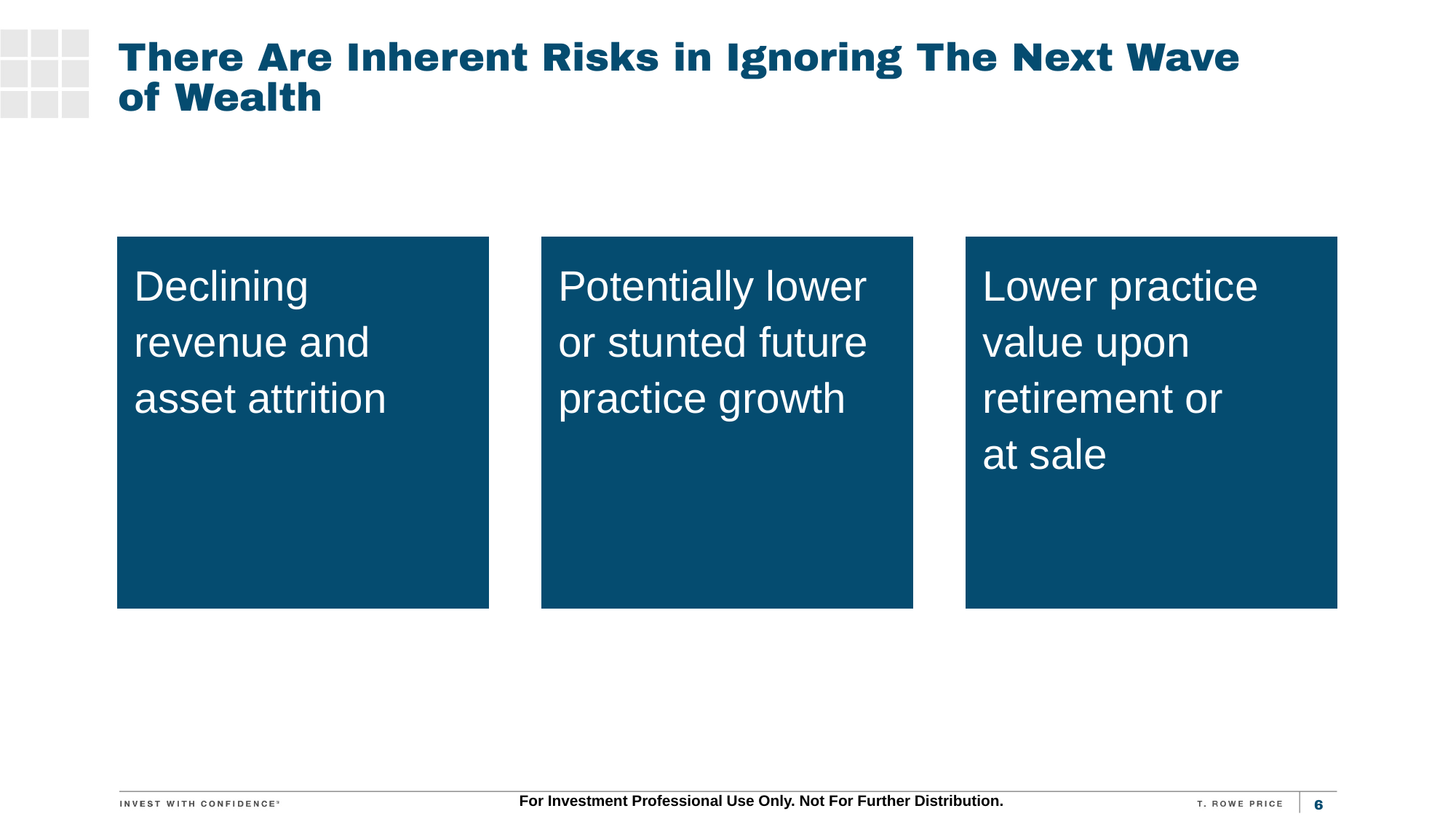

# There Are Inherent Risks in Ignoring The Next Wave of Wealth
Declining revenue and asset attrition
Potentially lower or stunted future practice growth
Lower practice value upon retirement or
at sale